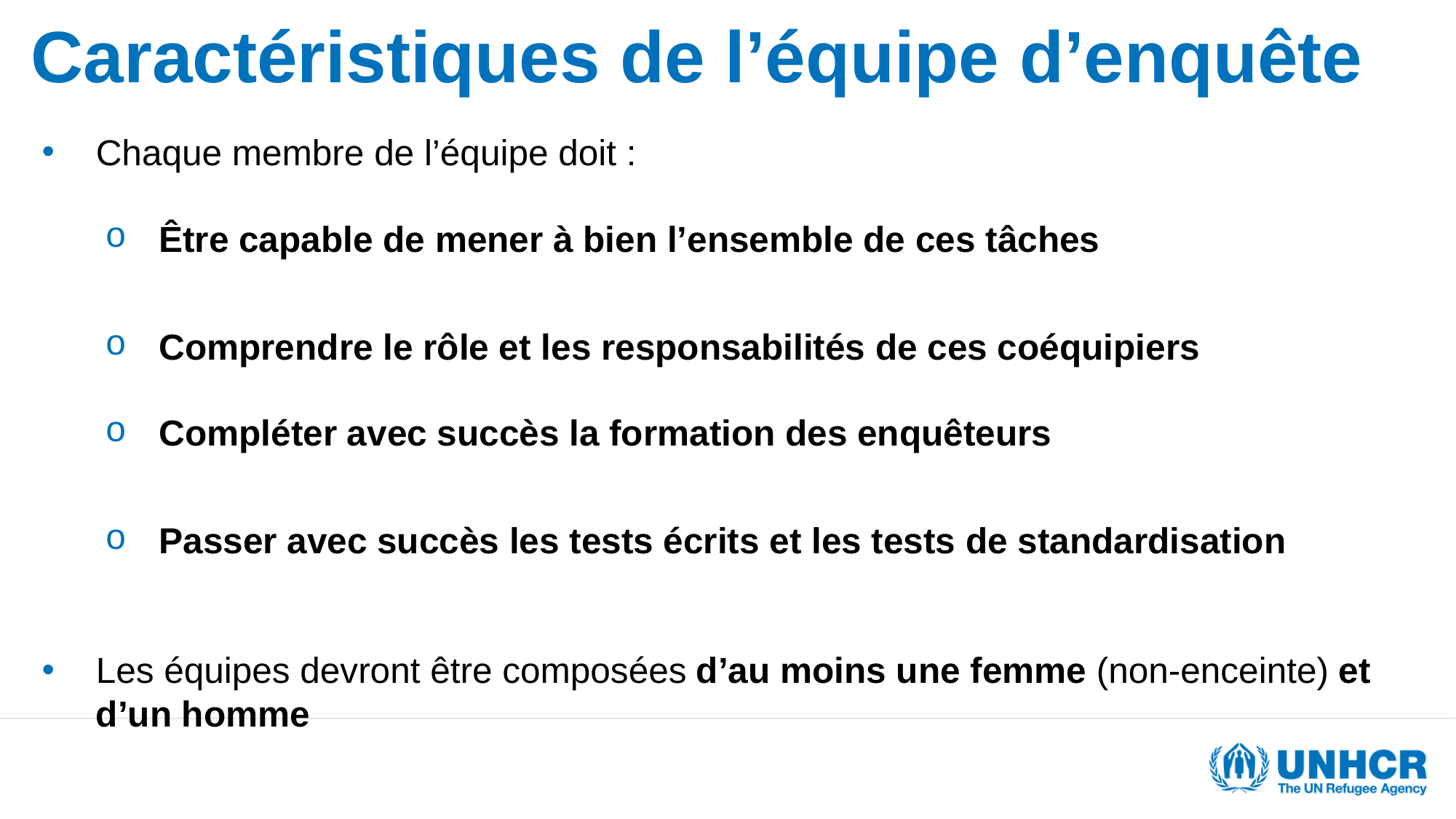

Caractéristiques de l’équipe d’enquête
Chaque membre de l’équipe doit :

Être capable de mener à bien l’ensemble de ces tâches

Comprendre le rôle et les responsabilités de ces coéquipiers

Compléter avec succès la formation des enquêteurs

Passer avec succès les tests écrits et les tests de standardisation

Les équipes devront être composées d’au moins une femme (non-enceinte) et d’un homme